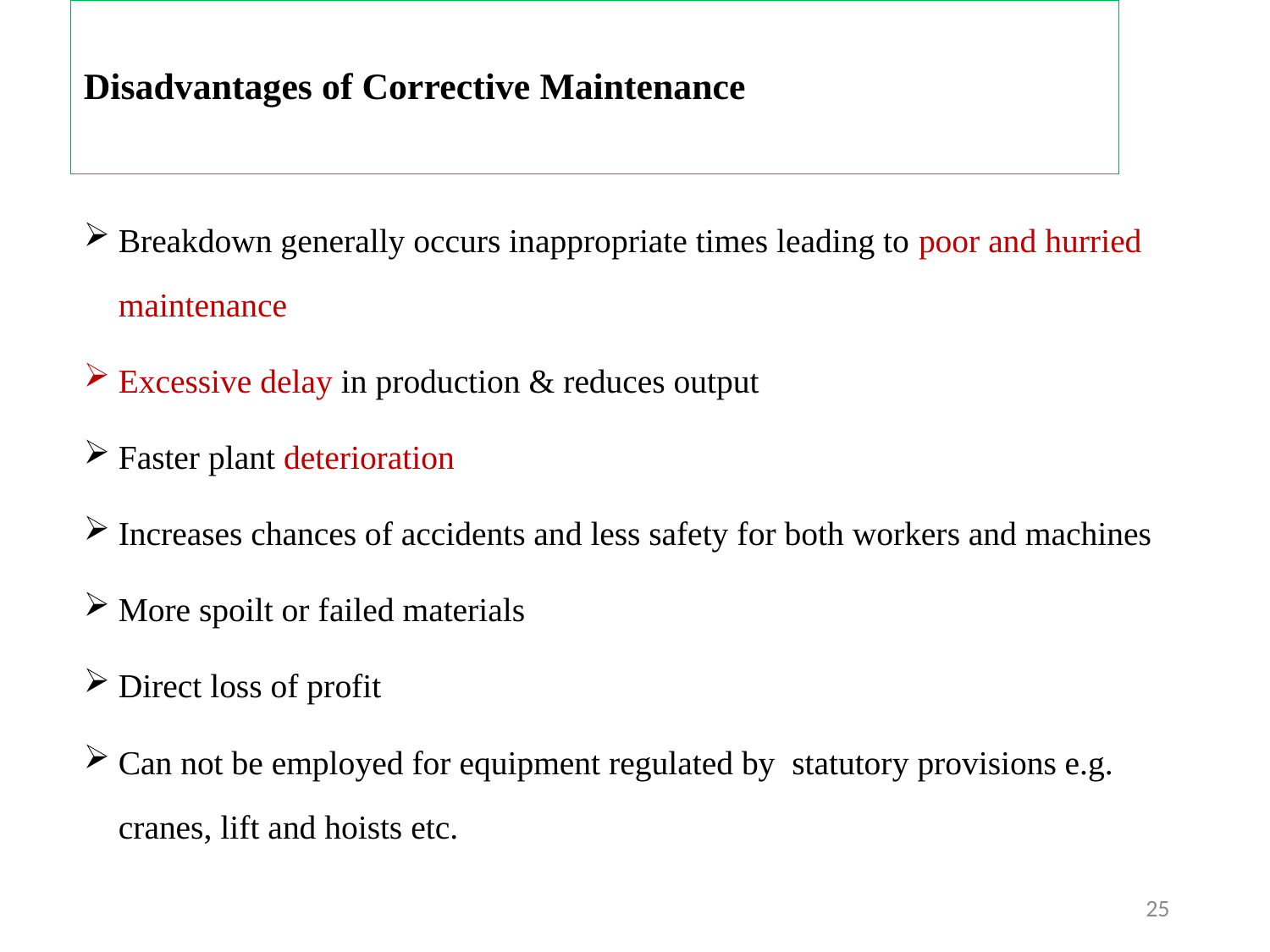

# Disadvantages of Corrective Maintenance
Breakdown generally occurs inappropriate times leading to poor and hurried maintenance
Excessive delay in production & reduces output
Faster plant deterioration
Increases chances of accidents and less safety for both workers and machines
More spoilt or failed materials
Direct loss of profit
Can not be employed for equipment regulated by  statutory provisions e.g. cranes, lift and hoists etc.
25